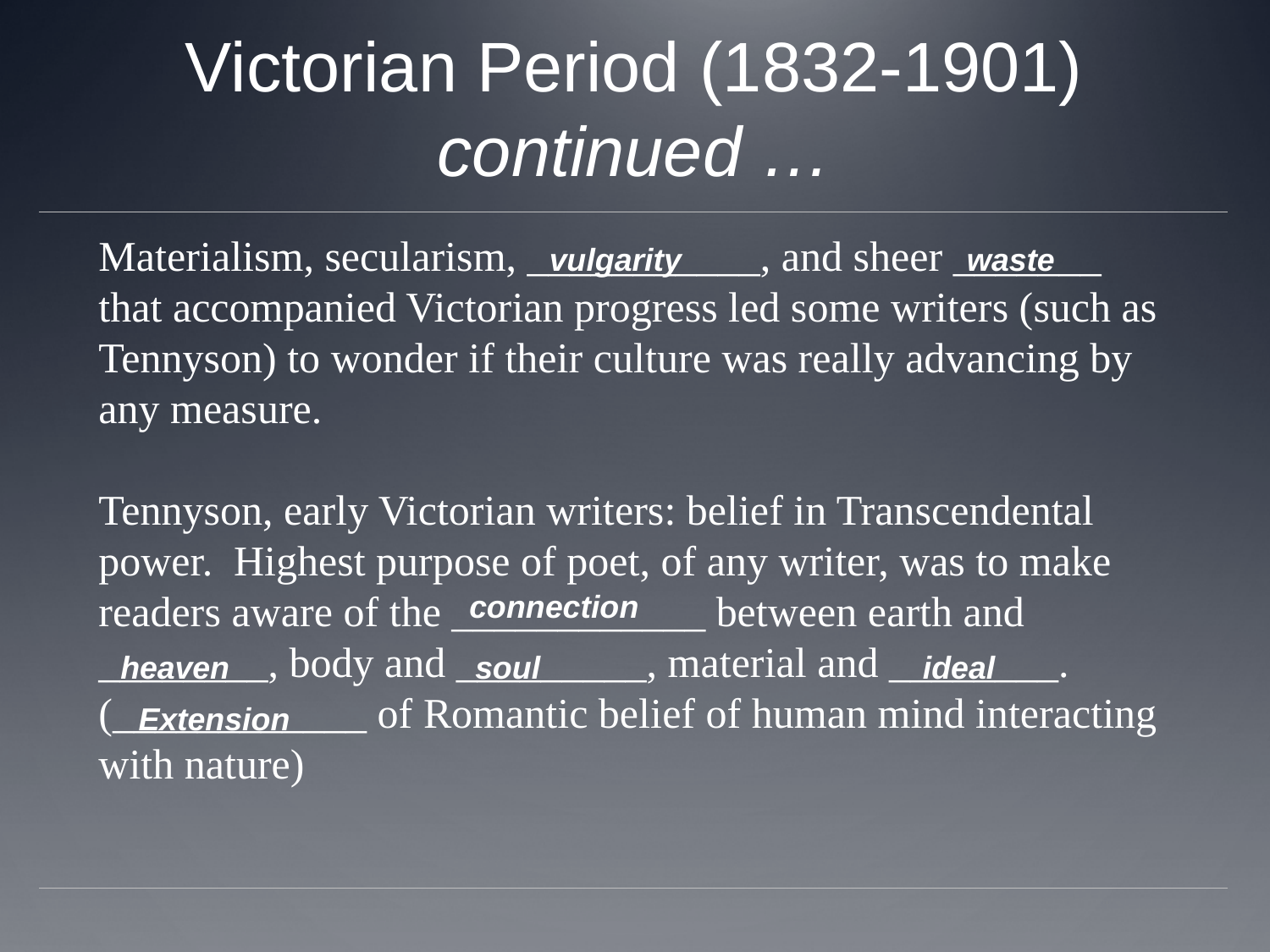

# Victorian Period (1832-1901) continued …
Materialism, secularism, ___________, and sheer _______ that accompanied Victorian progress led some writers (such as Tennyson) to wonder if their culture was really advancing by any measure.

Tennyson, early Victorian writers: belief in Transcendental power.  Highest purpose of poet, of any writer, was to make readers aware of the ____________ between earth and ________, body and _________, material and ________. (____________ of Romantic belief of human mind interacting with nature)

vulgarity
waste
connection
heaven
soul
ideal
Extension